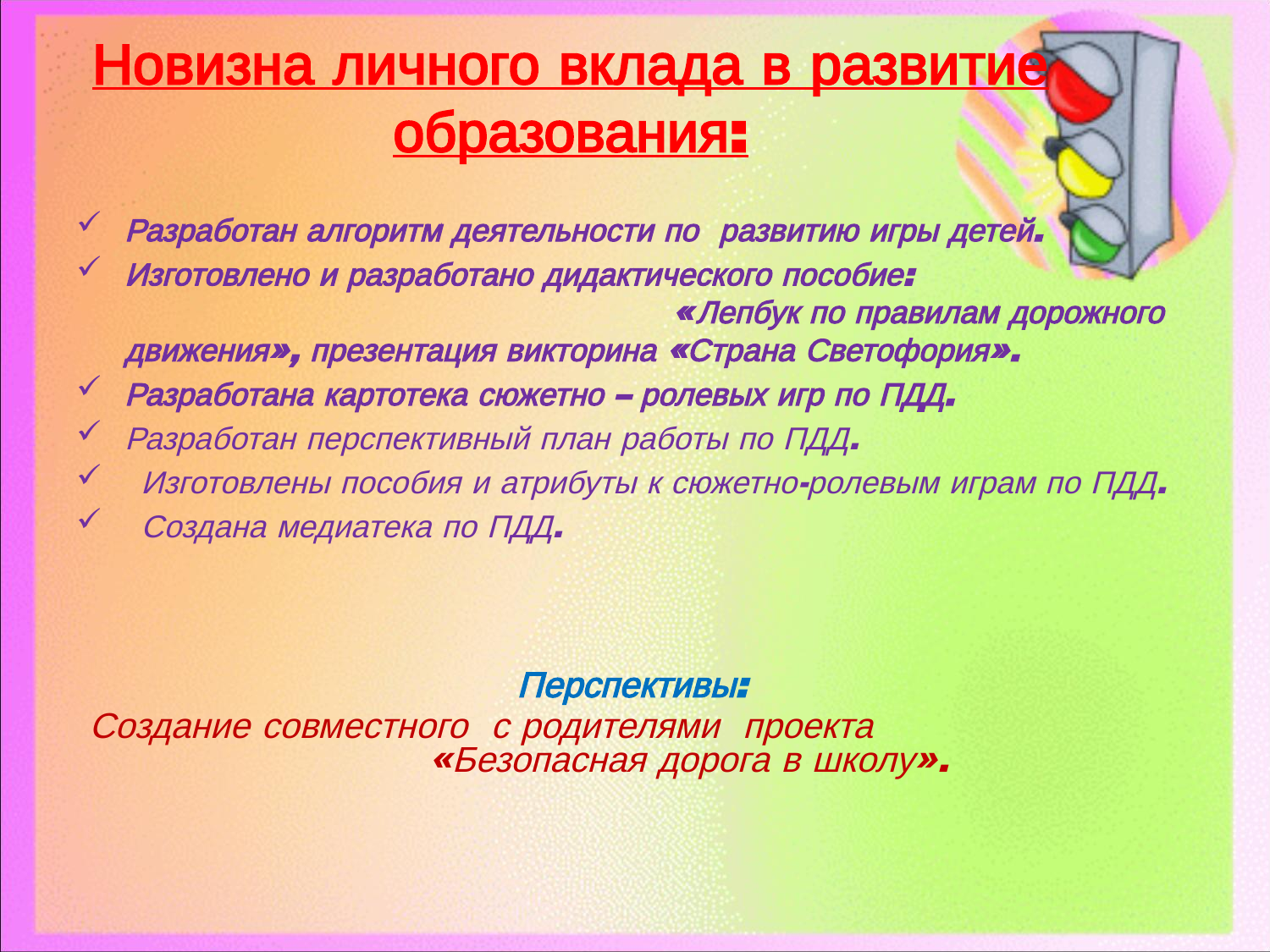

# Новизна личного вклада в развитие образования:

Разработан алгоритм деятельности по  развитию игры детей.
Изготовлено и разработано дидактического пособие:                                                                               «Лепбук по правилам дорожного движения», презентация викторина «Страна Светофория».
Разработана картотека сюжетно – ролевых игр по ПДД.
Разработан перспективный план работы по ПДД.
Изготовлены пособия и атрибуты к сюжетно-ролевым играм по ПДД.
Создана медиатека по ПДД.

 Перспективы:
 Создание совместного  с родителями  проекта                                 «Безопасная дорога в школу».